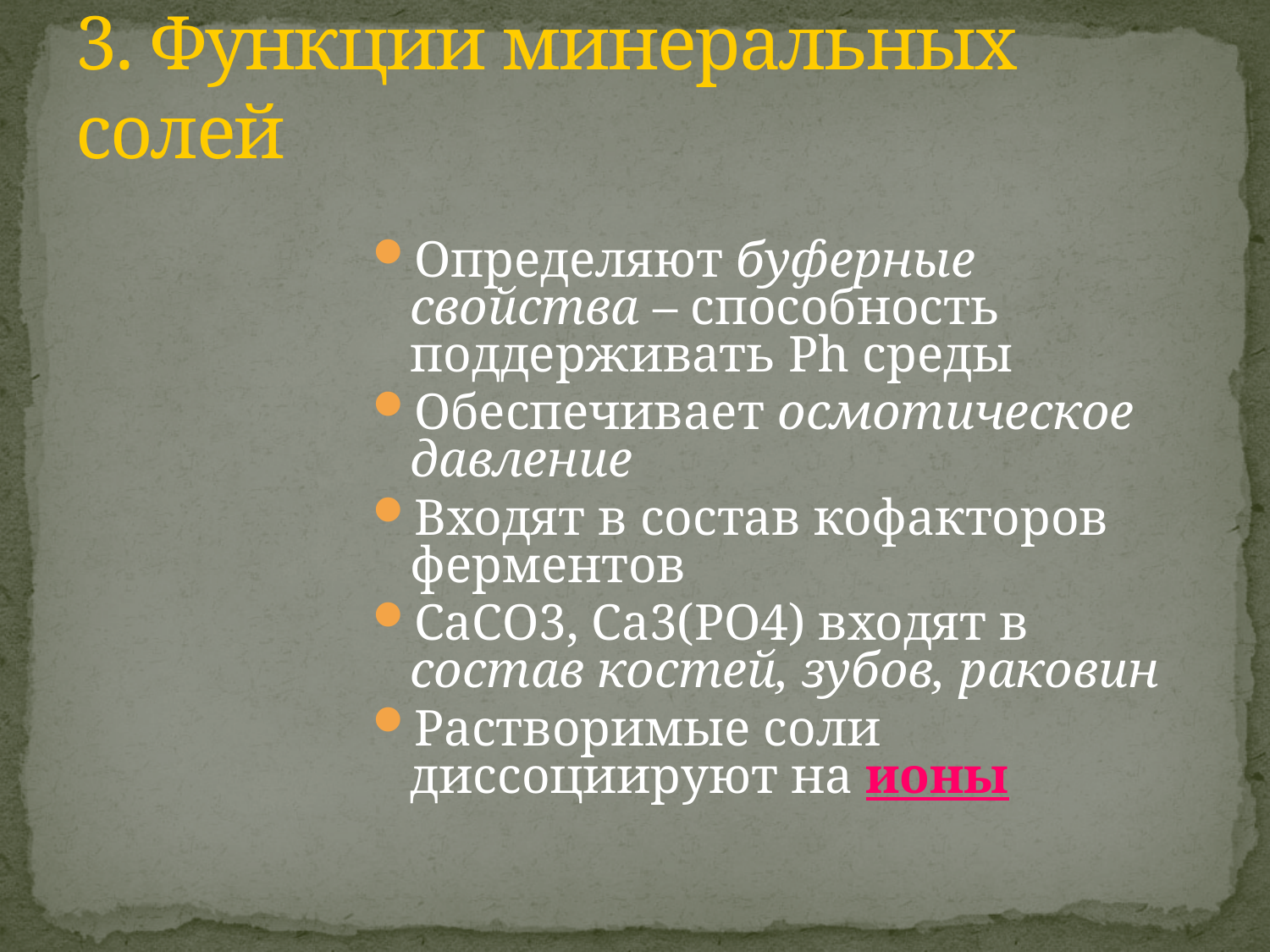

# 3. Функции минеральных солей
Определяют буферные свойства – способность поддерживать Ph среды
Обеспечивает осмотическое давление
Входят в состав кофакторов ферментов
СаСО3, Са3(РО4) входят в состав костей, зубов, раковин
Растворимые соли диссоциируют на ионы